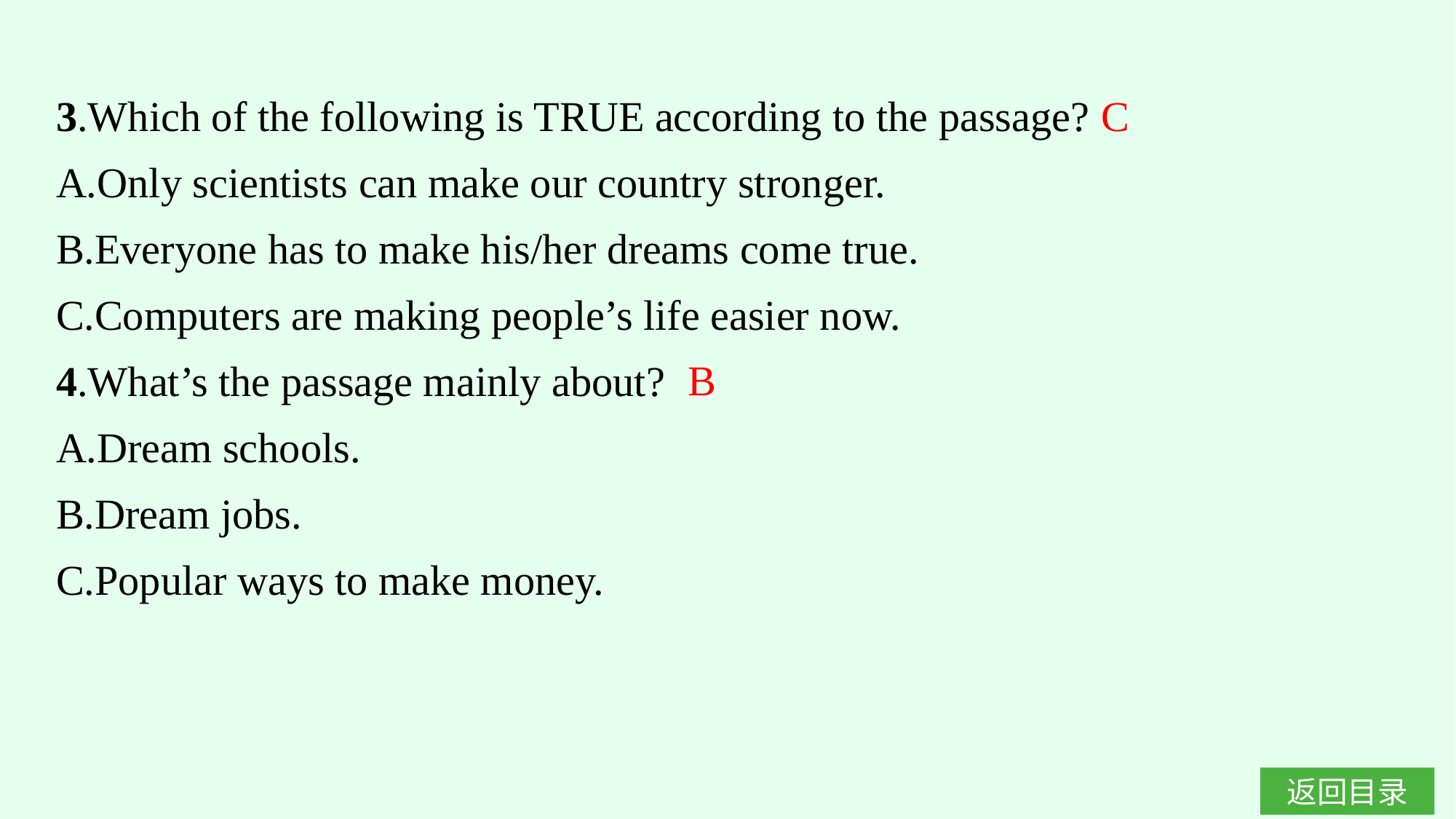

3.Which of the following is TRUE according to the passage?
A.Only scientists can make our country stronger.
B.Everyone has to make his/her dreams come true.
C.Computers are making people’s life easier now.
4.What’s the passage mainly about?
A.Dream schools.
B.Dream jobs.
C.Popular ways to make money.
C
B